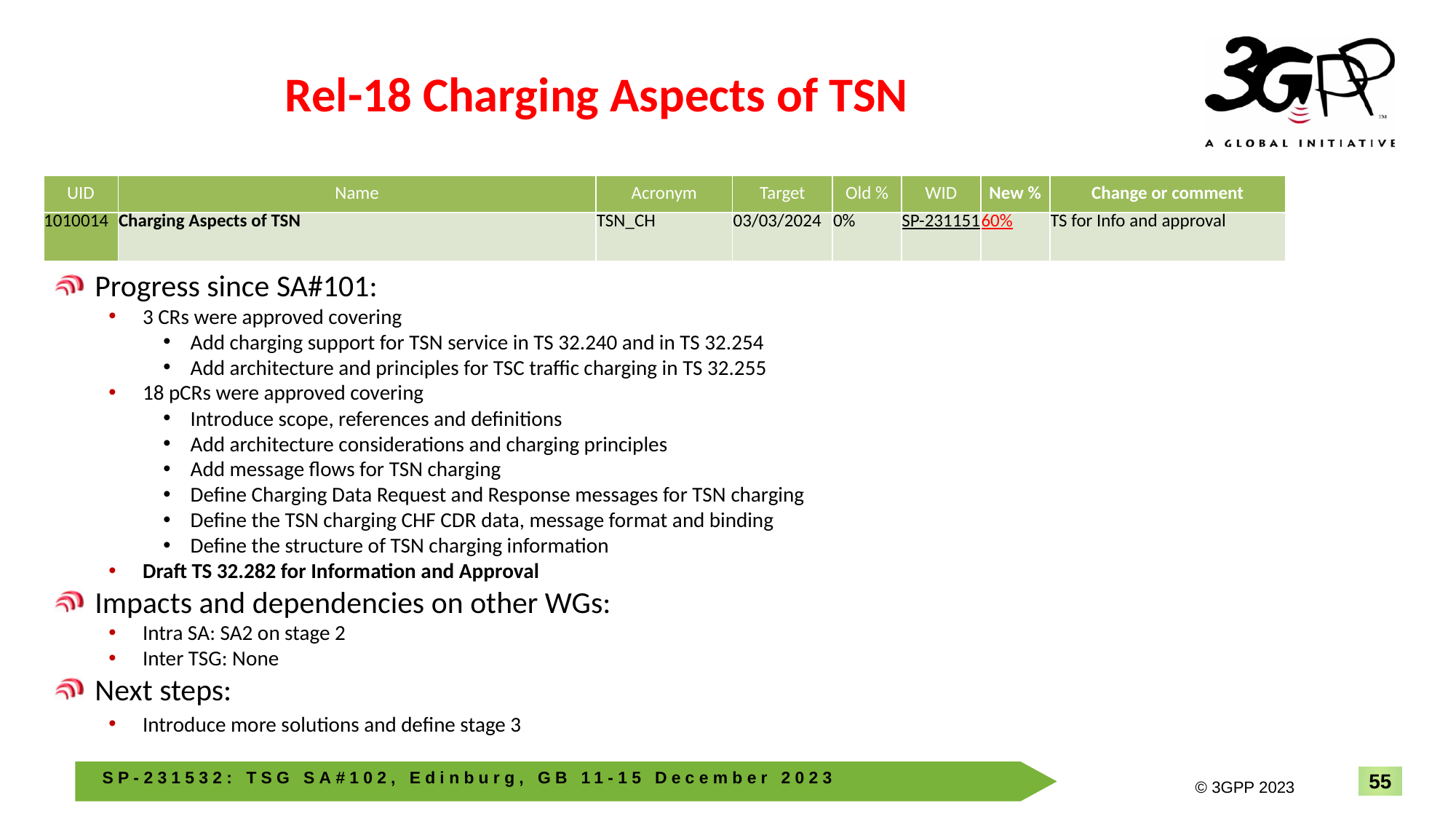

# Rel-18 Charging Aspects of TSN
| UID | Name | Acronym | Target | Old % | WID | New % | Change or comment |
| --- | --- | --- | --- | --- | --- | --- | --- |
| 1010014 | Charging Aspects of TSN | TSN\_CH | 03/03/2024 | 0% | SP-231151 | 60% | TS for Info and approval |
Progress since SA#101:
3 CRs were approved covering
Add charging support for TSN service in TS 32.240 and in TS 32.254
Add architecture and principles for TSC traffic charging in TS 32.255
18 pCRs were approved covering
Introduce scope, references and definitions
Add architecture considerations and charging principles
Add message flows for TSN charging
Define Charging Data Request and Response messages for TSN charging
Define the TSN charging CHF CDR data, message format and binding
Define the structure of TSN charging information
Draft TS 32.282 for Information and Approval
Impacts and dependencies on other WGs:
Intra SA: SA2 on stage 2
Inter TSG: None
Next steps:
Introduce more solutions and define stage 3